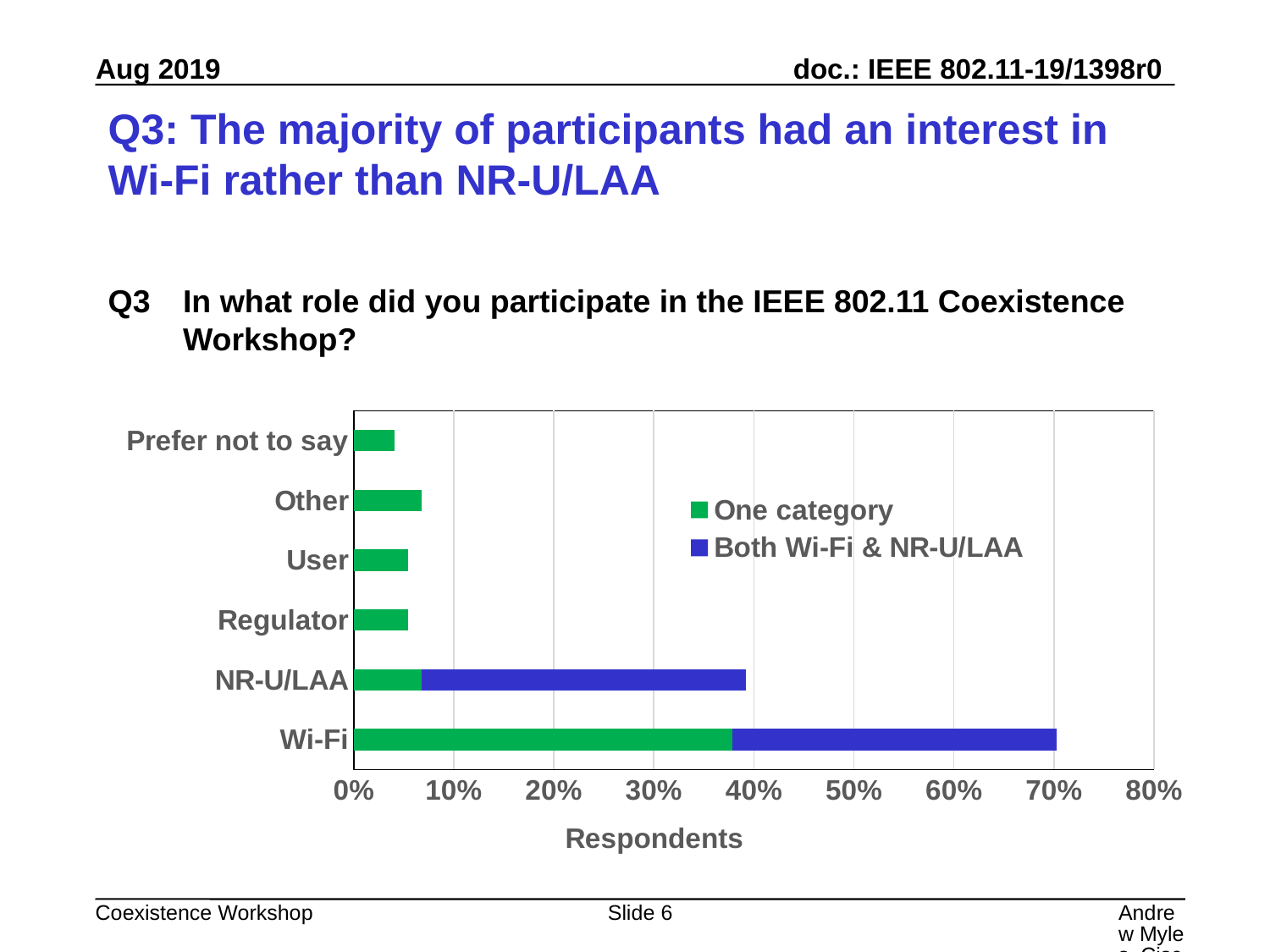

# Q3: The majority of participants had an interest in Wi-Fi rather than NR-U/LAA
Q3 	In what role did you participate in the IEEE 802.11 Coexistence Workshop?

### Chart

| Category | One category | Both Wi-Fi & NR-U/LAA |
|---|---|---|
| Wi-Fi | 0.3783783783783784 | 0.32432432432432434 |
| NR-U/LAA | 0.06756756756756757 | 0.32432432432432434 |
| Regulator | 0.05405405405405406 | None |
| User | 0.05405405405405406 | None |
| Other | 0.06756756756756757 | None |
| Prefer not to say | 0.04054054054054054 | None |
Slide 6
Andrew Myles, Cisco